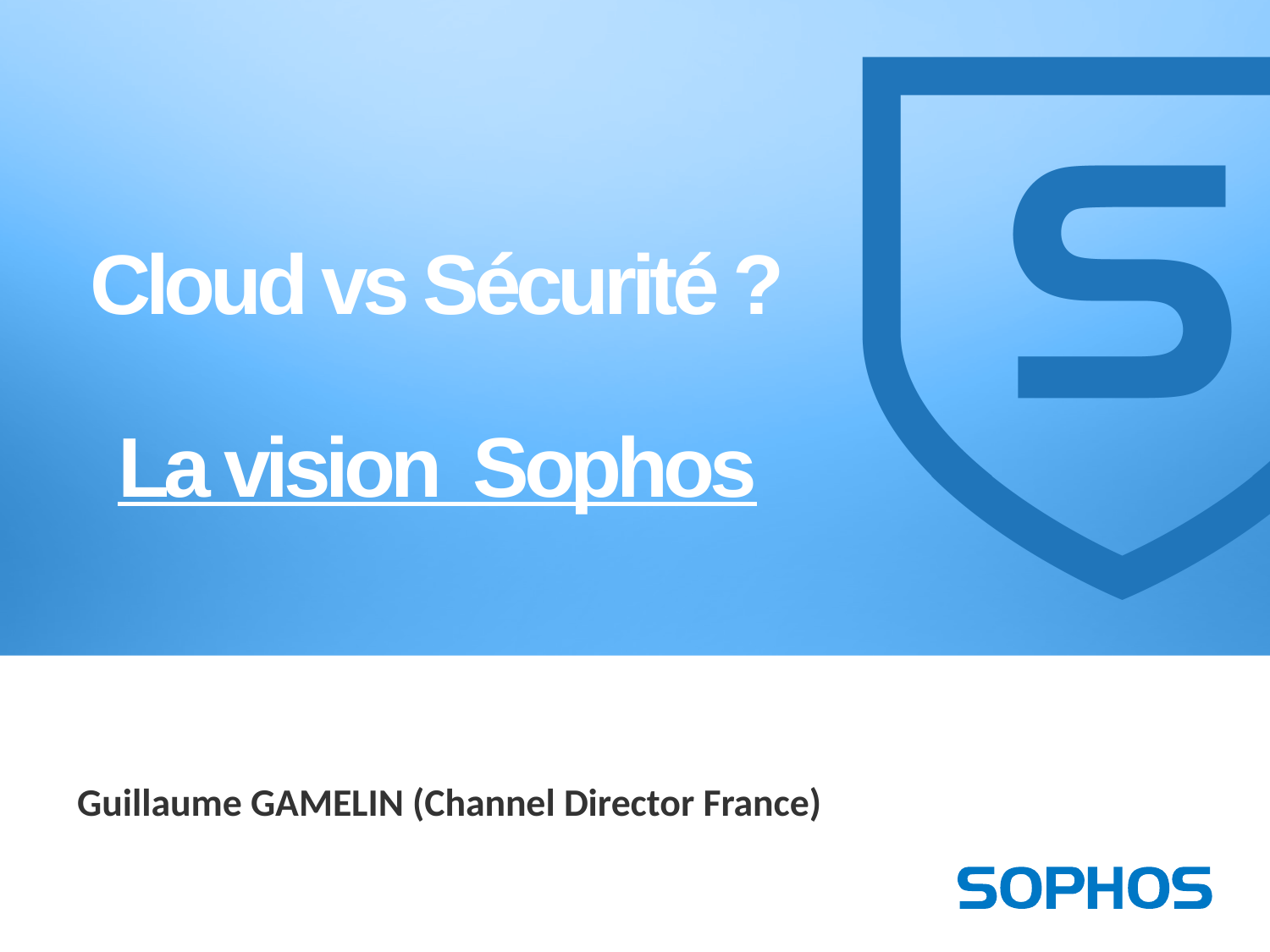

# Cloud vs Sécurité ? La vision  Sophos

Guillaume GAMELIN (Channel Director France)